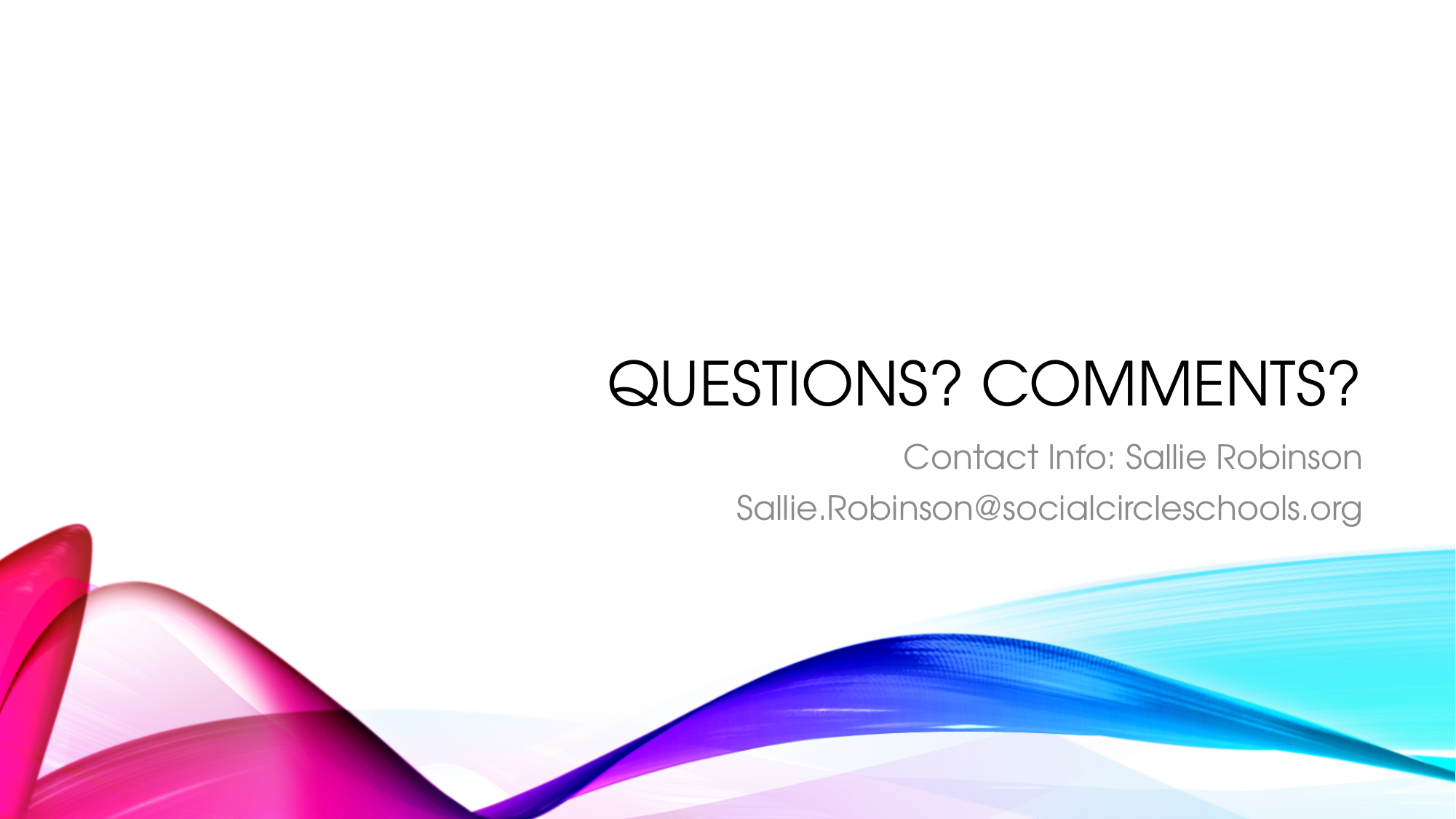

# Questions? Comments?
Contact Info: Sallie Robinson
Sallie.Robinson@socialcircleschools.org